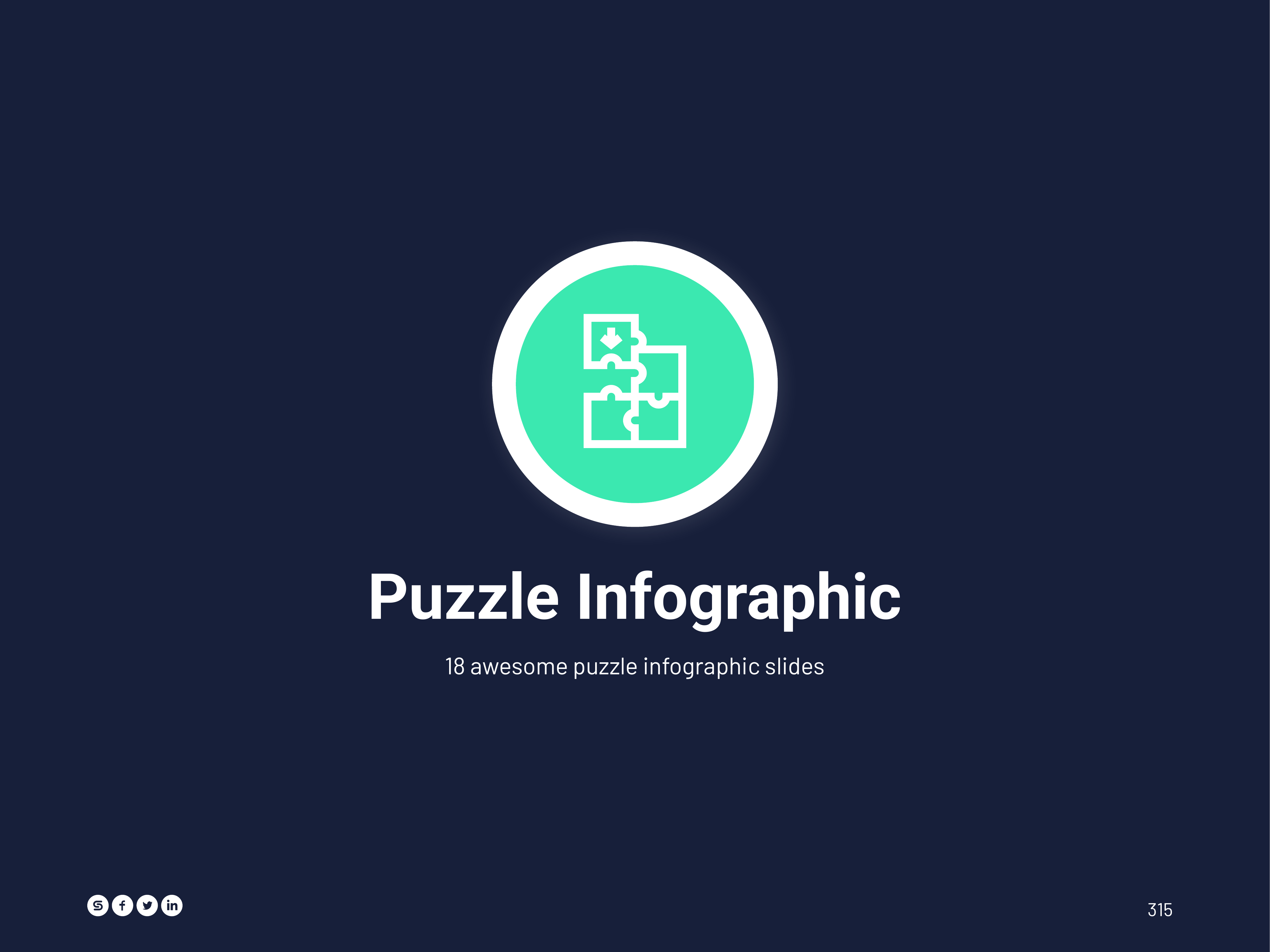

Puzzle Infographic
18 awesome puzzle infographic slides